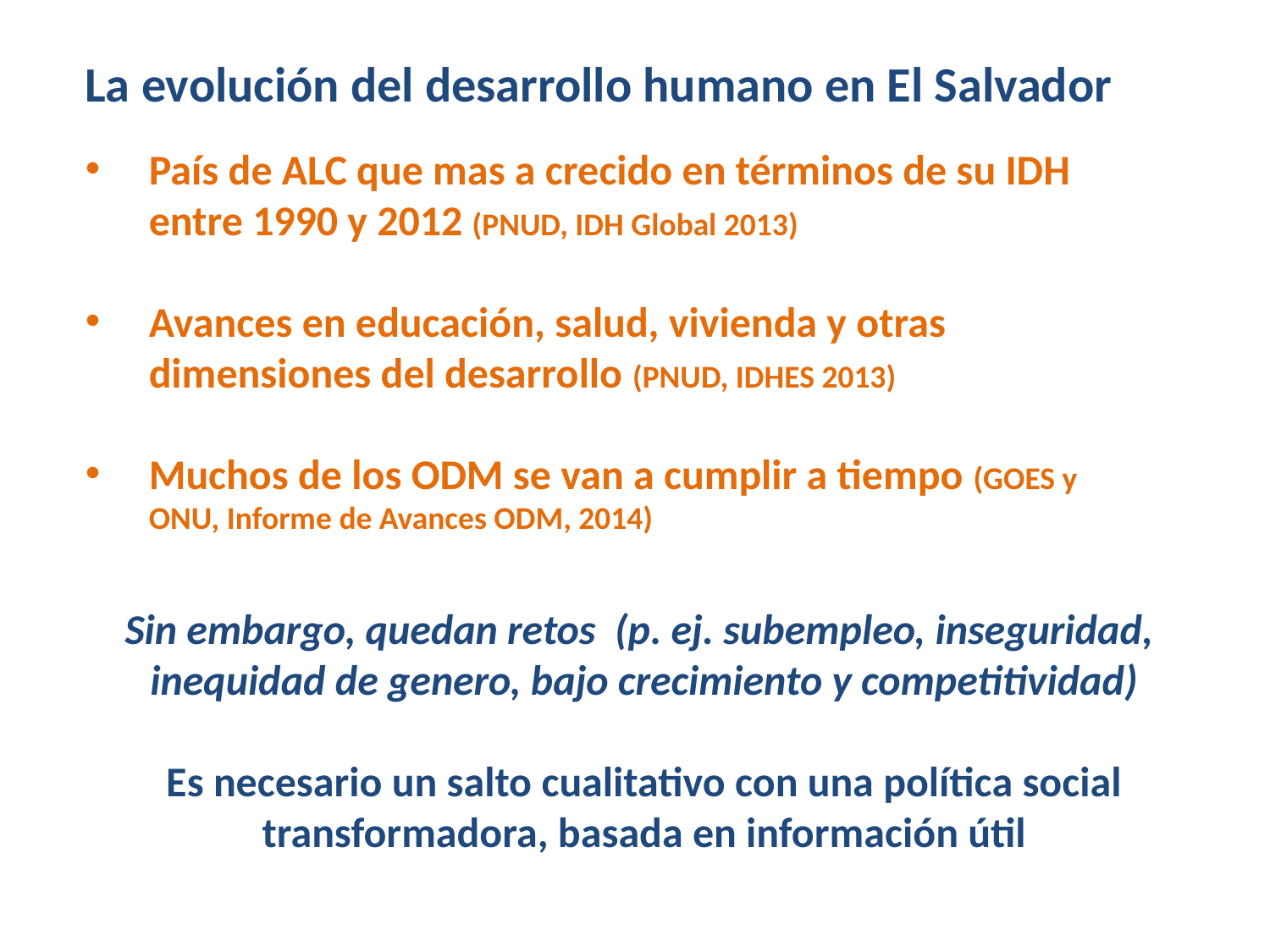

La evolución del desarrollo humano en El Salvador
País de ALC que mas a crecido en términos de su IDH entre 1990 y 2012 (PNUD, IDH Global 2013)

Avances en educación, salud, vivienda y otras dimensiones del desarrollo (PNUD, IDHES 2013)

Muchos de los ODM se van a cumplir a tiempo (GOES y ONU, Informe de Avances ODM, 2014)

Sin embargo, quedan retos  (p. ej. subempleo, inseguridad,  inequidad de genero, bajo crecimiento y competitividad)

Es necesario un salto cualitativo con una política social transformadora, basada en información útil